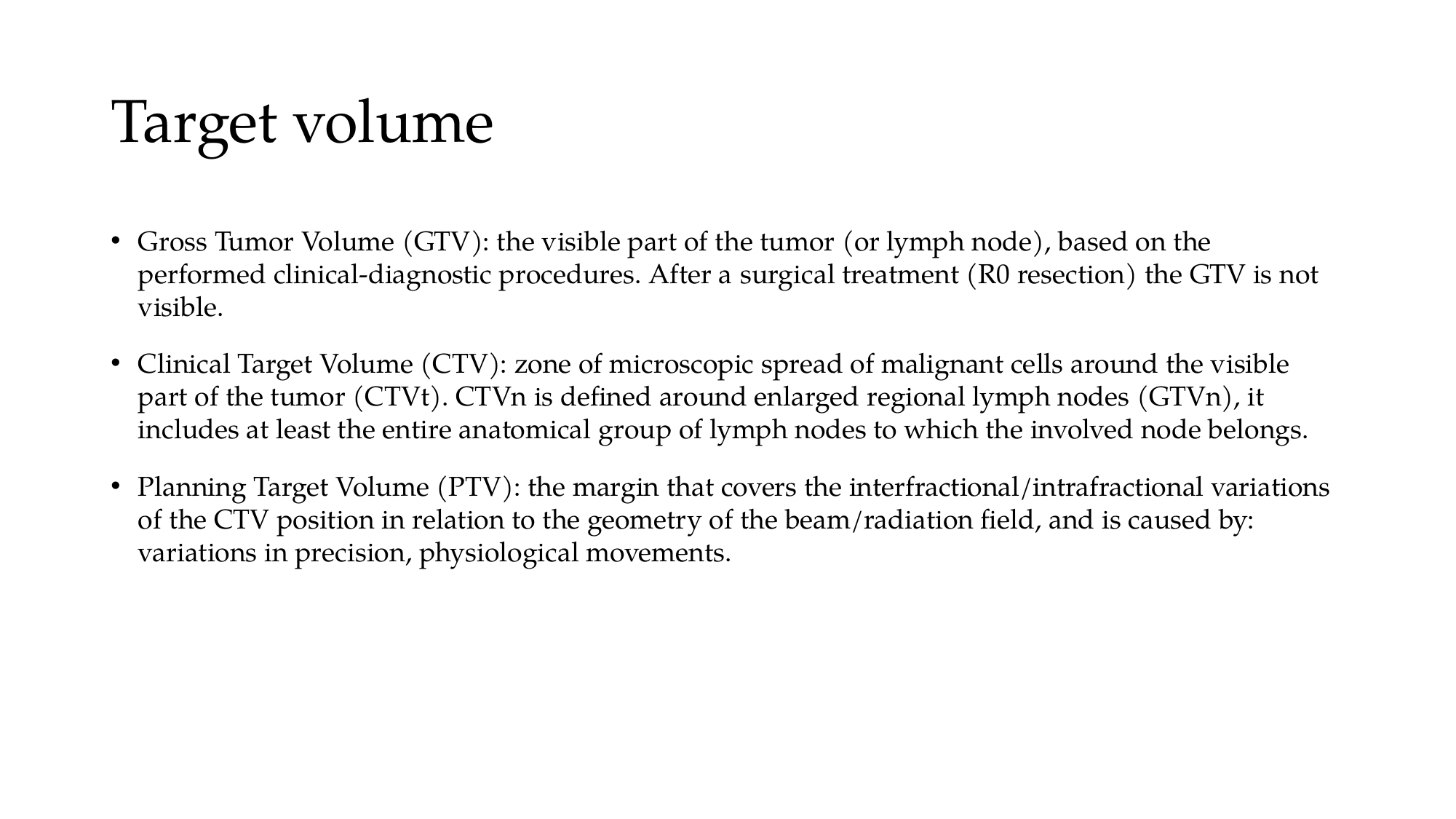

# Target volume
Gross Tumor Volume (GTV): the visible part of the tumor (or lymph node), based on the performed clinical-diagnostic procedures. After a surgical treatment (R0 resection) the GTV is not visible.
Clinical Target Volume (CTV): zone of microscopic spread of malignant cells around the visible part of the tumor (CTVt). CTVn is defined around enlarged regional lymph nodes (GTVn), it includes at least the entire anatomical group of lymph nodes to which the involved node belongs.
Planning Target Volume (PTV): the margin that covers the interfractional/intrafractional variations of the CTV position in relation to the geometry of the beam/radiation field, and is caused by: variations in precision, physiological movements.